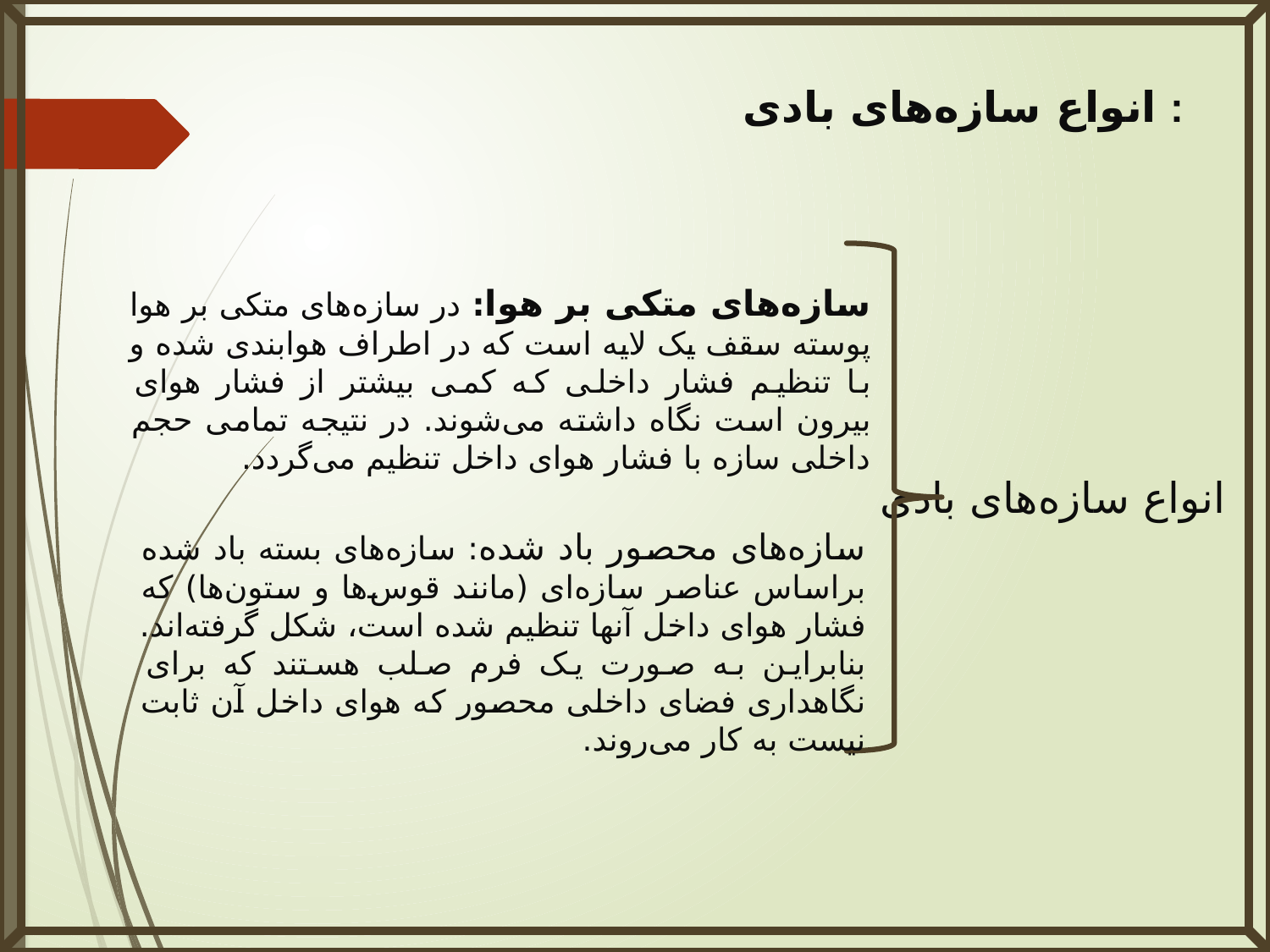

انواع سازه‌های بادی :

سازه‌های متکی بر هوا: در سازه‌های متکی بر هوا پوسته سقف یک لایه است که در اطراف هوابندی شده و با تنظیم فشار داخلی که کمی بیشتر از فشار هوای بیرون است نگاه داشته می‌شوند. در نتیجه تمامی حجم داخلی سازه با فشار هوای داخل تنظیم می‌گردد.
انواع سازه‌های بادی
سازه‌های محصور باد شده: سازه‌های بسته باد شده براساس عناصر سازه‌ای (مانند قوس‌ها و ستون‌ها) که فشار هوای داخل آنها تنظیم شده است، شکل گرفته‌اند. بنابراین به صورت یک فرم صلب هستند که برای نگاهداری فضای داخلی محصور که هوای داخل آن ثابت نیست به کار می‌روند.